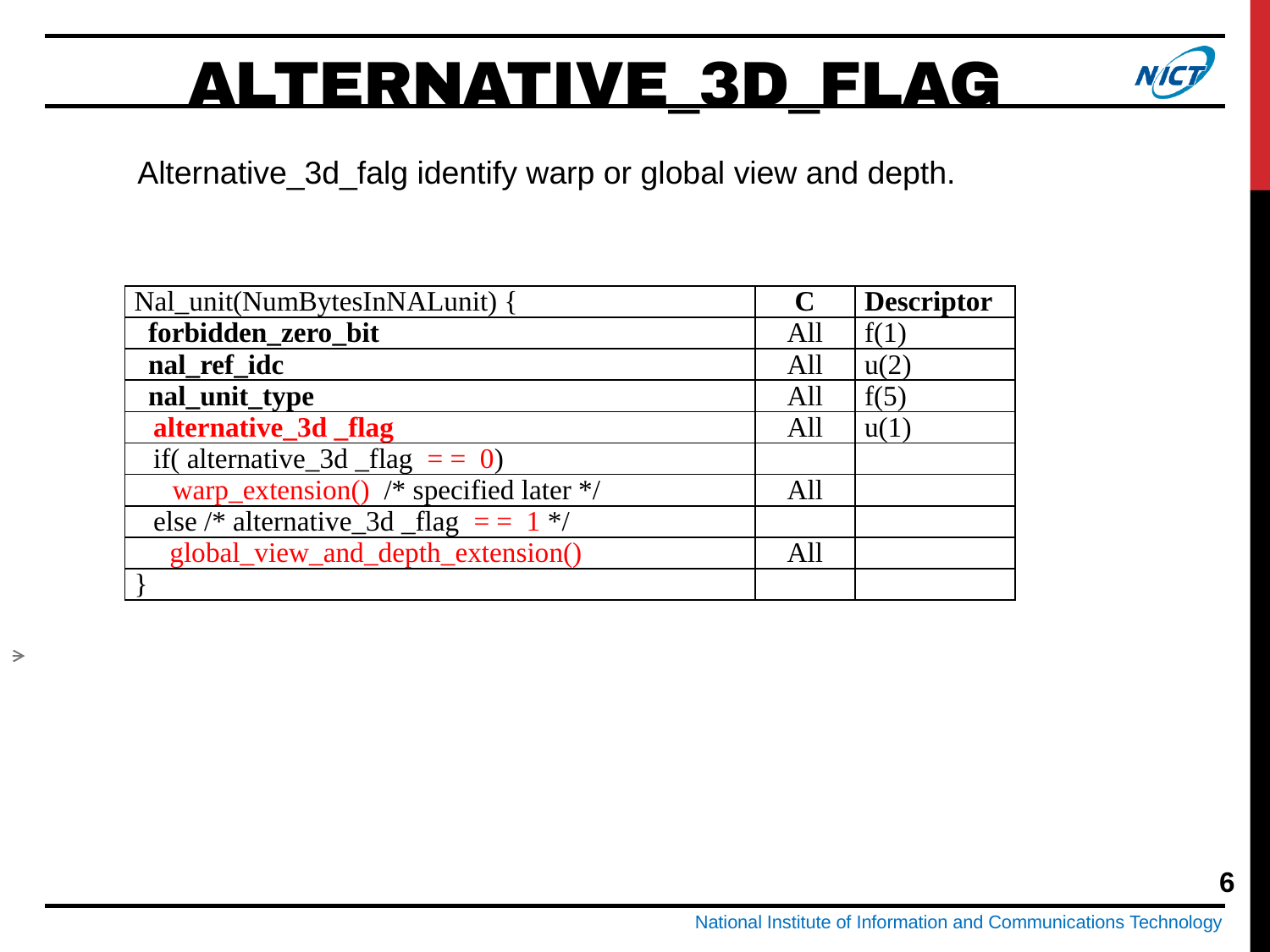

Alternative_3d_flag
Alternative_3d_falg identify warp or global view and depth.
| Nal\_unit(NumBytesInNALunit) { | C | Descriptor |
| --- | --- | --- |
| forbidden\_zero\_bit | All | f(1) |
| nal\_ref\_idc | All | u(2) |
| nal\_unit\_type | All | f(5) |
| alternative\_3d \_flag | All | u(1) |
| if( alternative\_3d \_flag = = 0) |  |  |
| warp\_extension() /\* specified later \*/ | All |  |
| else /\* alternative\_3d \_flag = = 1 \*/ |  |  |
| global\_view\_and\_depth\_extension() | All |  |
| } |  |  |
6